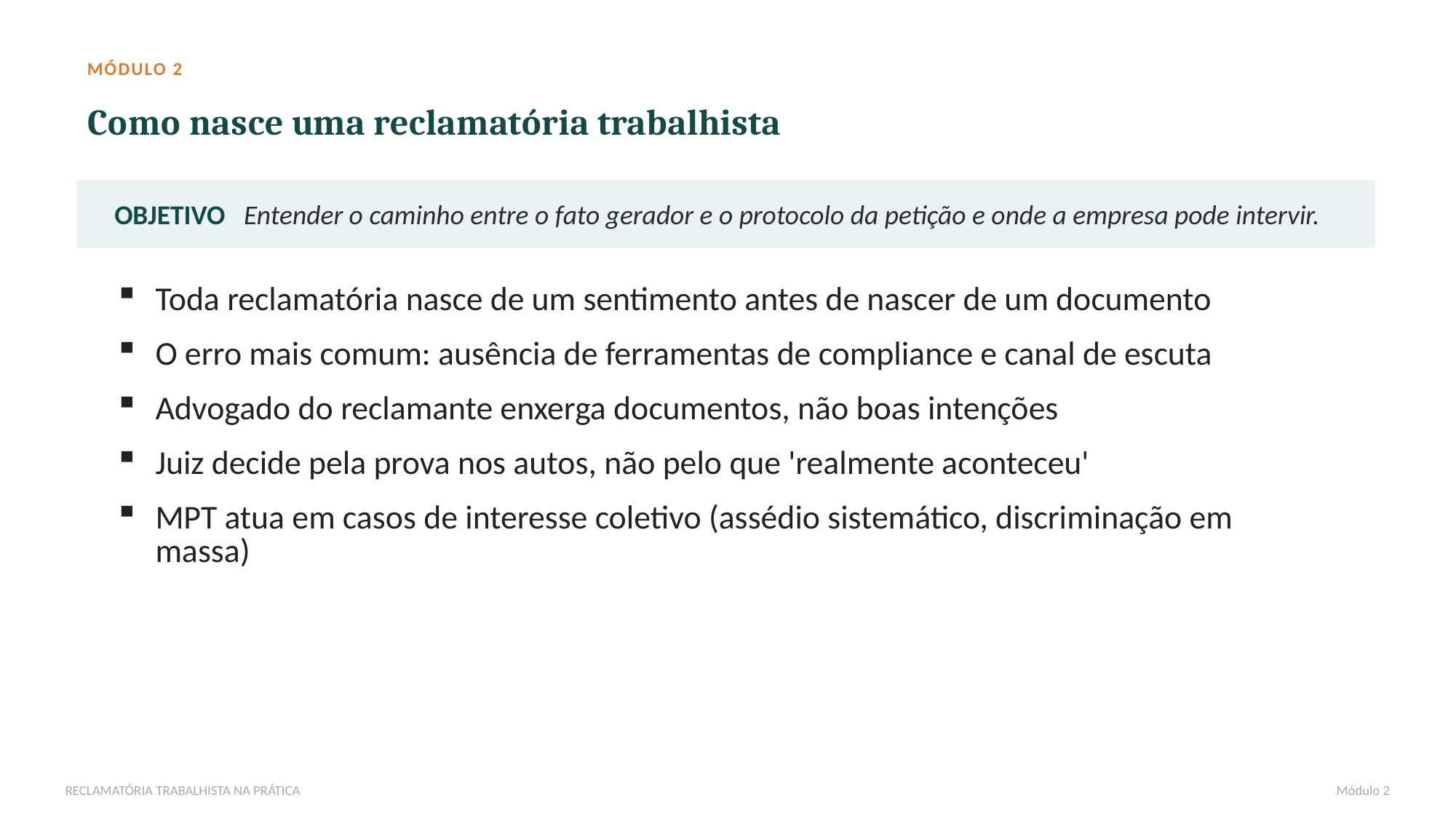

MÓDULO 2
Como nasce uma reclamatória trabalhista

OBJETIVO   Entender o caminho entre o fato gerador e o protocolo da petição e onde a empresa pode intervir.
Toda reclamatória nasce de um sentimento antes de nascer de um documento
O erro mais comum: ausência de ferramentas de compliance e canal de escuta
Advogado do reclamante enxerga documentos, não boas intenções
Juiz decide pela prova nos autos, não pelo que 'realmente aconteceu'
MPT atua em casos de interesse coletivo (assédio sistemático, discriminação em massa)
RECLAMATÓRIA TRABALHISTA NA PRÁTICA
Módulo 2